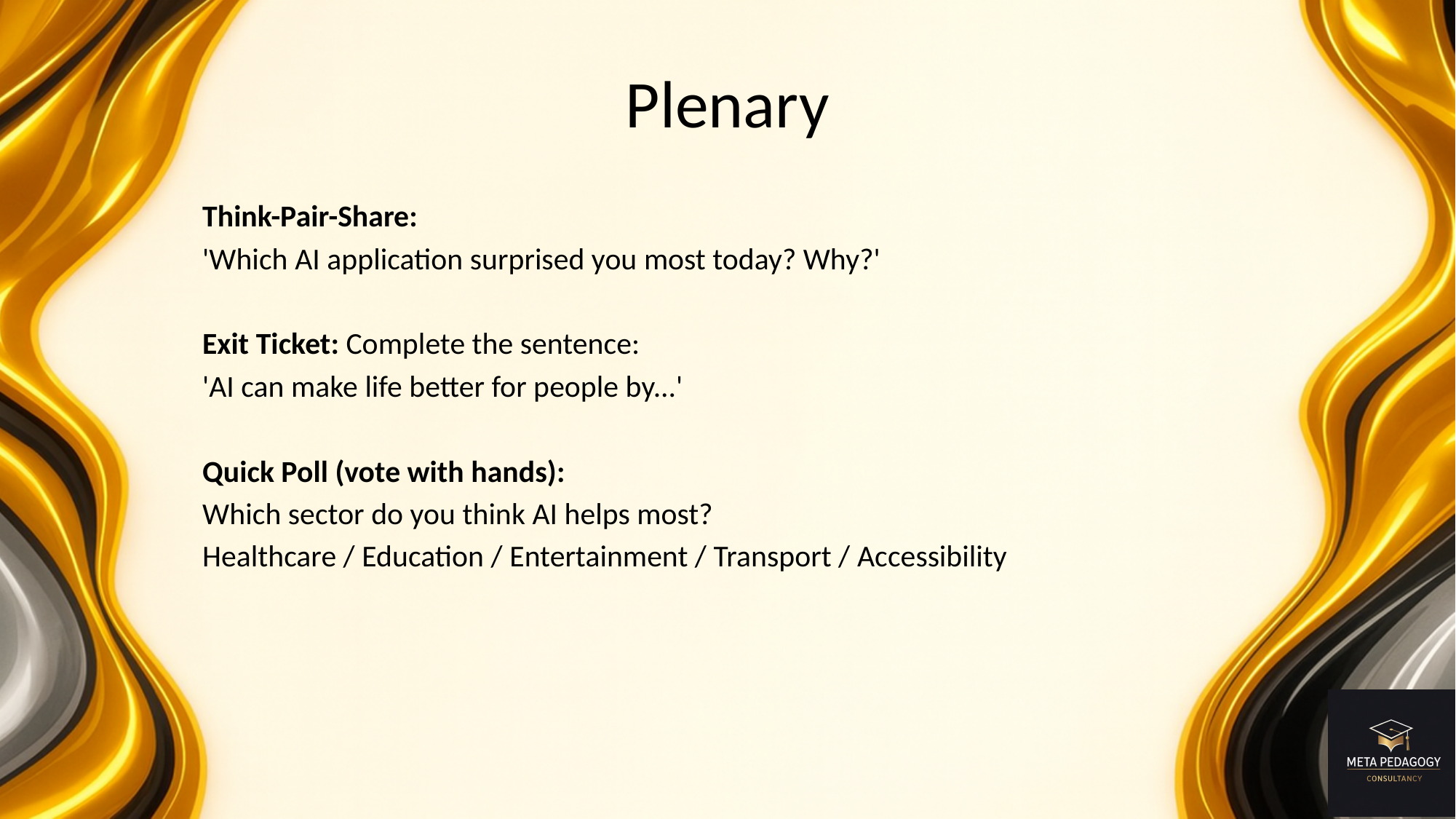

# Plenary
Think-Pair-Share:
'Which AI application surprised you most today? Why?'

Exit Ticket: Complete the sentence:
'AI can make life better for people by...'

Quick Poll (vote with hands):
Which sector do you think AI helps most?
Healthcare / Education / Entertainment / Transport / Accessibility